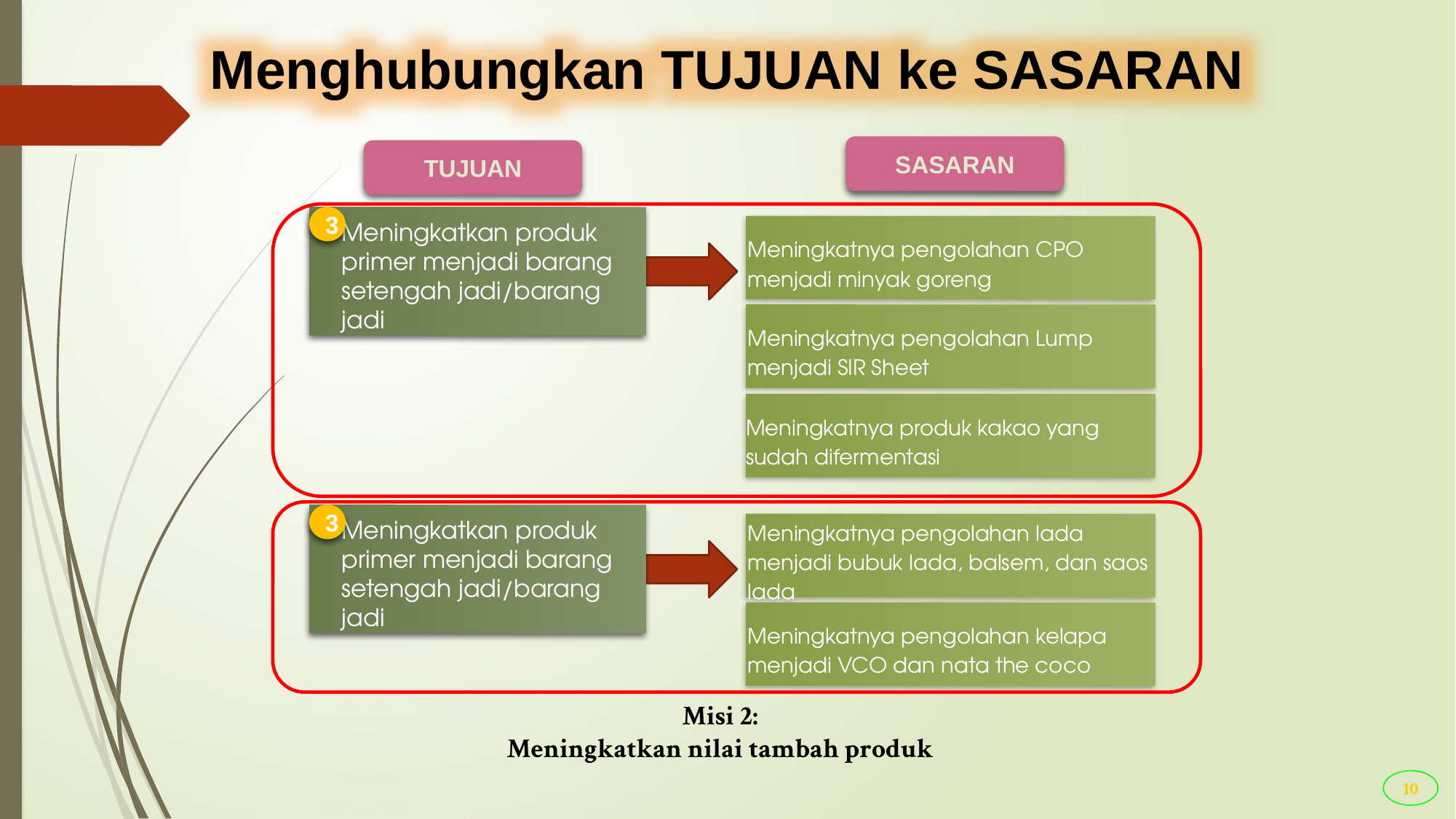

Menghubungkan TUJUAN ke SASARAN
Meningkatnya pengolahan CPO menjadi minyak goreng
SASARAN
TUJUAN
Meningkatnya pengolahan Lump menjadi SIR Sheet

Meningkatkan produk primer menjadi barang setengah jadi/barang jadi
3
Meningkatnya produk kakao yang sudah difermentasi

Meningkatnya pengolahan lada menjadi bubuk lada, balsem, dan saos lada
Meningkatnya pengolahan kelapa menjadi VCO dan nata the coco

Meningkatkan produk primer menjadi barang setengah jadi/barang jadi
3

Misi 2:
Meningkatkan nilai tambah produk